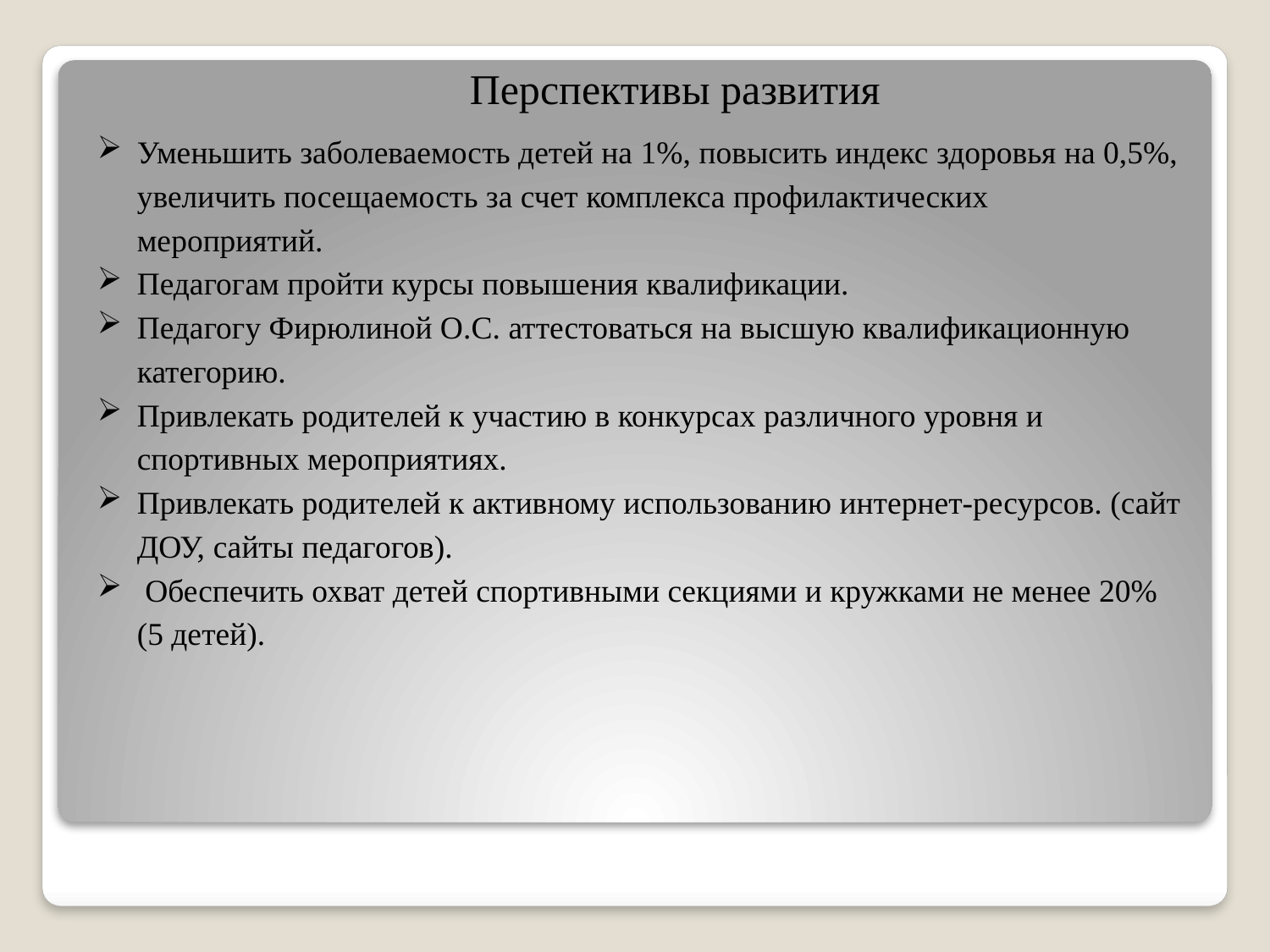

Перспективы развития
Уменьшить заболеваемость детей на 1%, повысить индекс здоровья на 0,5%, увеличить посещаемость за счет комплекса профилактических мероприятий.
Педагогам пройти курсы повышения квалификации.
Педагогу Фирюлиной О.С. аттестоваться на высшую квалификационную категорию.
Привлекать родителей к участию в конкурсах различного уровня и спортивных мероприятиях.
Привлекать родителей к активному использованию интернет-ресурсов. (сайт ДОУ, сайты педагогов).
 Обеспечить охват детей спортивными секциями и кружками не менее 20% (5 детей).